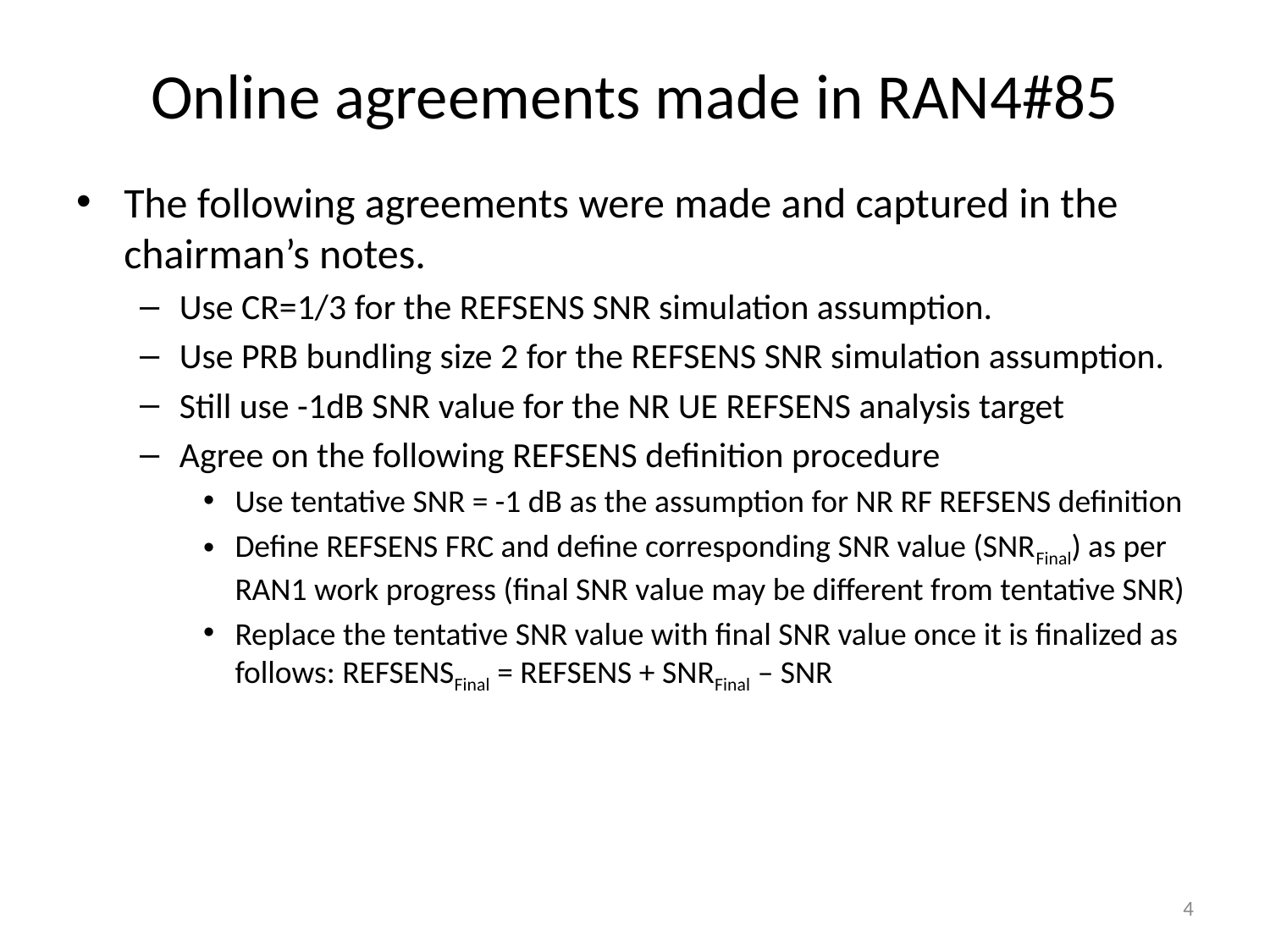

# Online agreements made in RAN4#85
The following agreements were made and captured in the chairman’s notes.
Use CR=1/3 for the REFSENS SNR simulation assumption.
Use PRB bundling size 2 for the REFSENS SNR simulation assumption.
Still use -1dB SNR value for the NR UE REFSENS analysis target
Agree on the following REFSENS definition procedure
Use tentative SNR = -1 dB as the assumption for NR RF REFSENS definition
Define REFSENS FRC and define corresponding SNR value (SNRFinal) as per RAN1 work progress (final SNR value may be different from tentative SNR)
Replace the tentative SNR value with final SNR value once it is finalized as follows: REFSENSFinal = REFSENS + SNRFinal – SNR

4